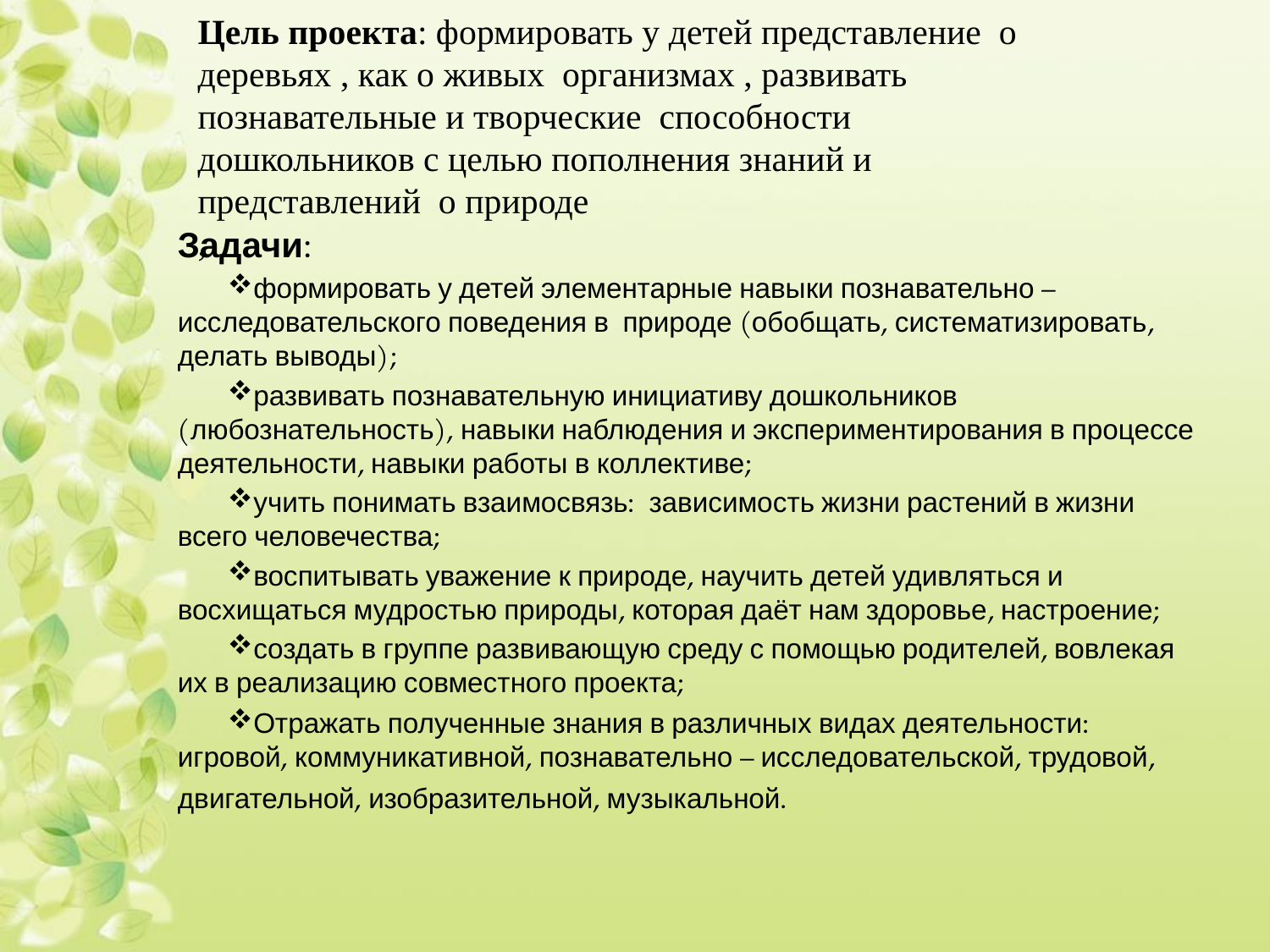

# Цель проекта: формировать у детей представление  о деревьях , как о живых  организмах , развивать  познавательные и творческие  способности  дошкольников с целью пополнения знаний и представлений  о природе ,
Задачи:
формировать у детей элементарные навыки познавательно – исследовательского поведения в  природе (обобщать, систематизировать, делать выводы);
развивать познавательную инициативу дошкольников  (любознательность), навыки наблюдения и экспериментирования в процессе деятельности, навыки работы в коллективе;
учить понимать взаимосвязь:  зависимость жизни растений в жизни всего человечества;
воспитывать уважение к природе, научить детей удивляться и восхищаться мудростью природы, которая даёт нам здоровье, настроение;
создать в группе развивающую среду с помощью родителей, вовлекая их в реализацию совместного проекта;
Отражать полученные знания в различных видах деятельности: игровой, коммуникативной, познавательно – исследовательской, трудовой, двигательной, изобразительной, музыкальной.